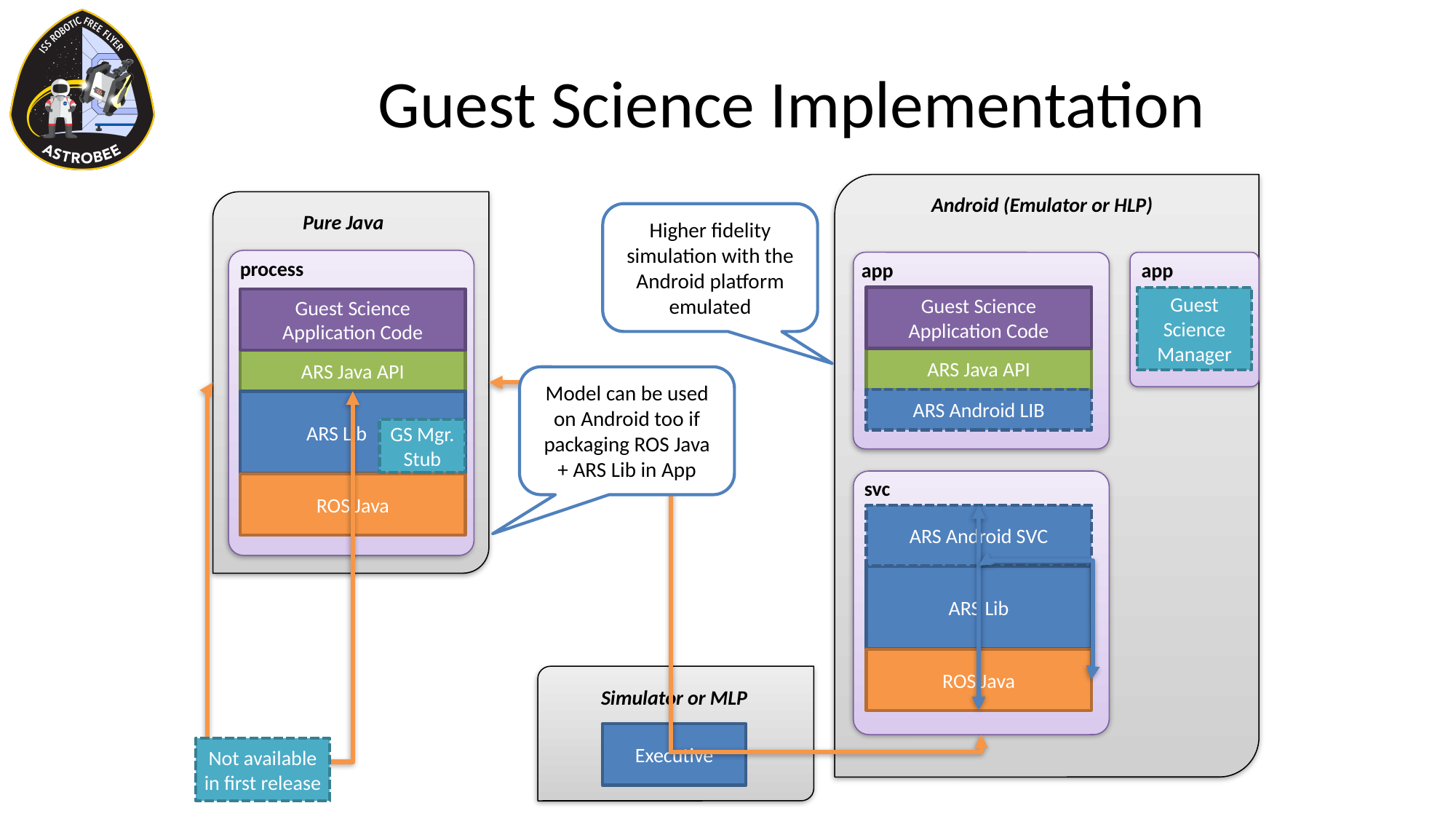

# Guest Science Implementation

Android (Emulator or HLP)

Pure Java
Higher fidelity simulation with the Android platform emulated

process
app
app

Guest Science Application Code
Guest Science
Manager
Guest Science Application Code
ARS Java API
ARS Java API
Model can be used on Android too if packaging ROS Java + ARS Lib in App
ARS Android LIB
ARS Lib     .
GS Mgr.
Stub
svc

ROS Java
ARS Android SVC
ARS Lib
ROS Java

Simulator or MLP
Executive
Not available in first release